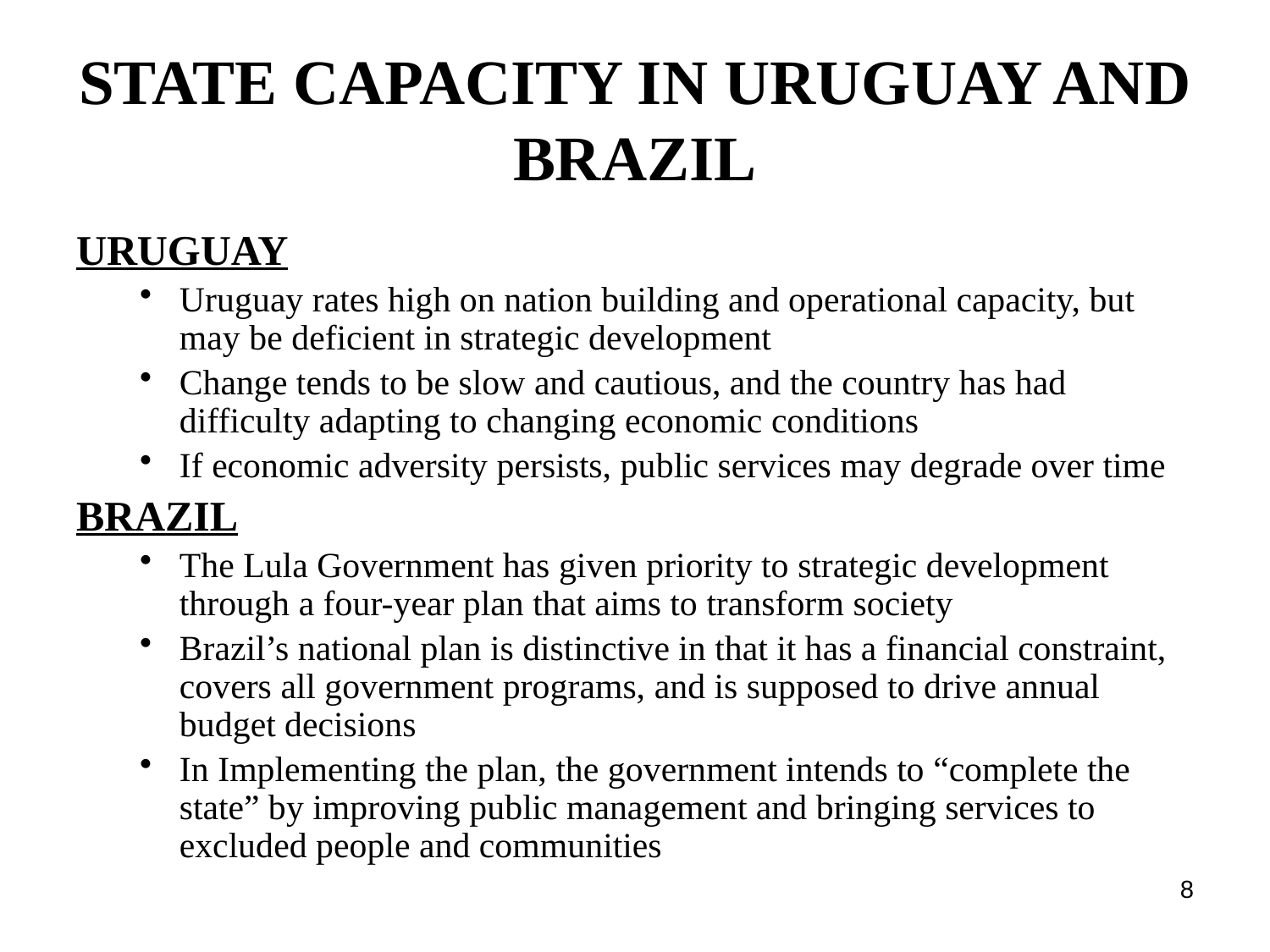

# STATE CAPACITY IN URUGUAY AND BRAZIL
URUGUAY
Uruguay rates high on nation building and operational capacity, but may be deficient in strategic development
Change tends to be slow and cautious, and the country has had difficulty adapting to changing economic conditions
If economic adversity persists, public services may degrade over time
BRAZIL
The Lula Government has given priority to strategic development through a four-year plan that aims to transform society
Brazil’s national plan is distinctive in that it has a financial constraint, covers all government programs, and is supposed to drive annual budget decisions
In Implementing the plan, the government intends to “complete the state” by improving public management and bringing services to excluded people and communities
8